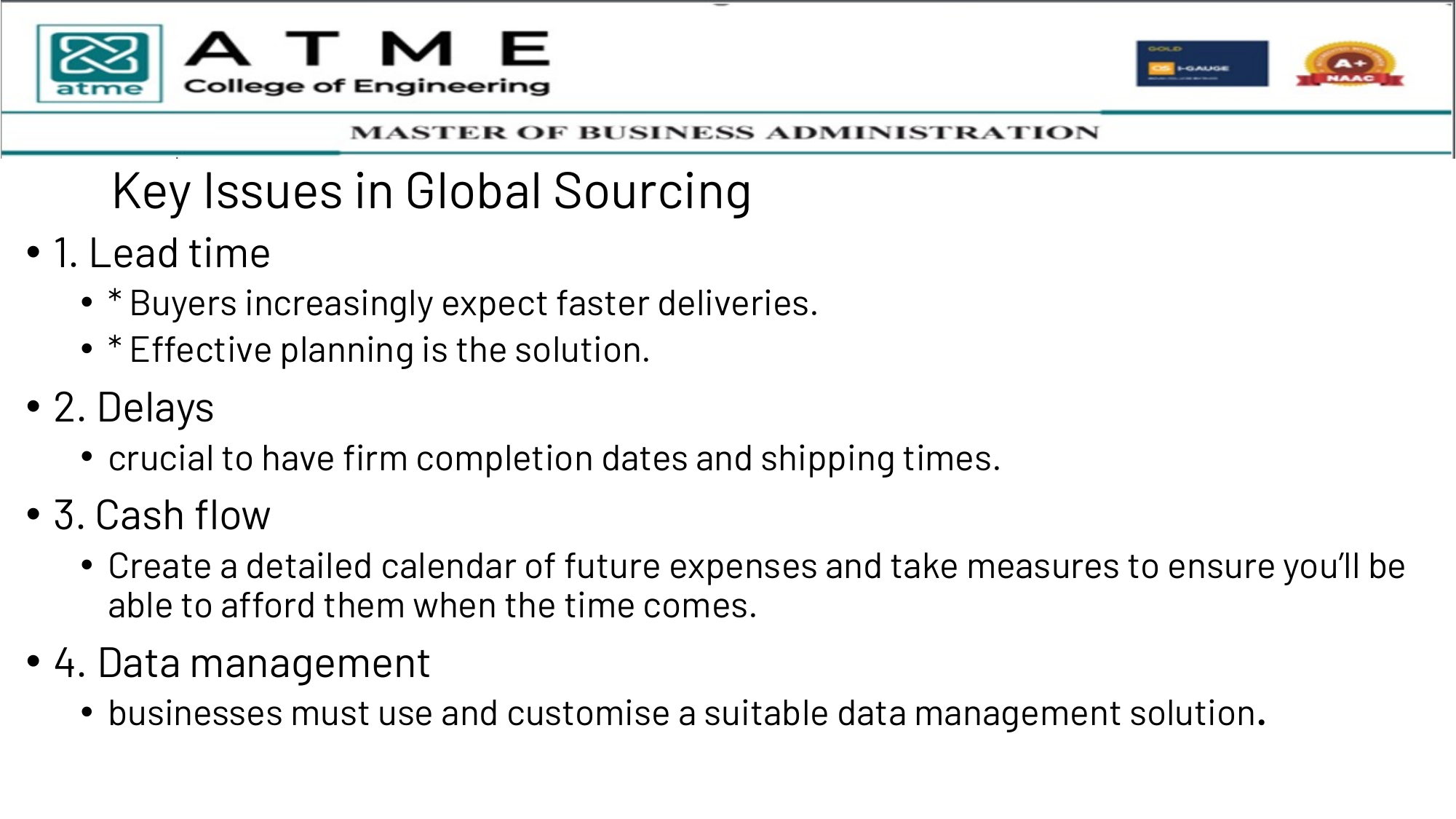

# Key Issues in Global Sourcing
1. Lead time
* Buyers increasingly expect faster deliveries.
* Effective planning is the solution.
2. Delays
crucial to have firm completion dates and shipping times.
3. Cash flow
Create a detailed calendar of future expenses and take measures to ensure you’ll be able to afford them when the time comes.
4. Data management
businesses must use and customise a suitable data management solution.